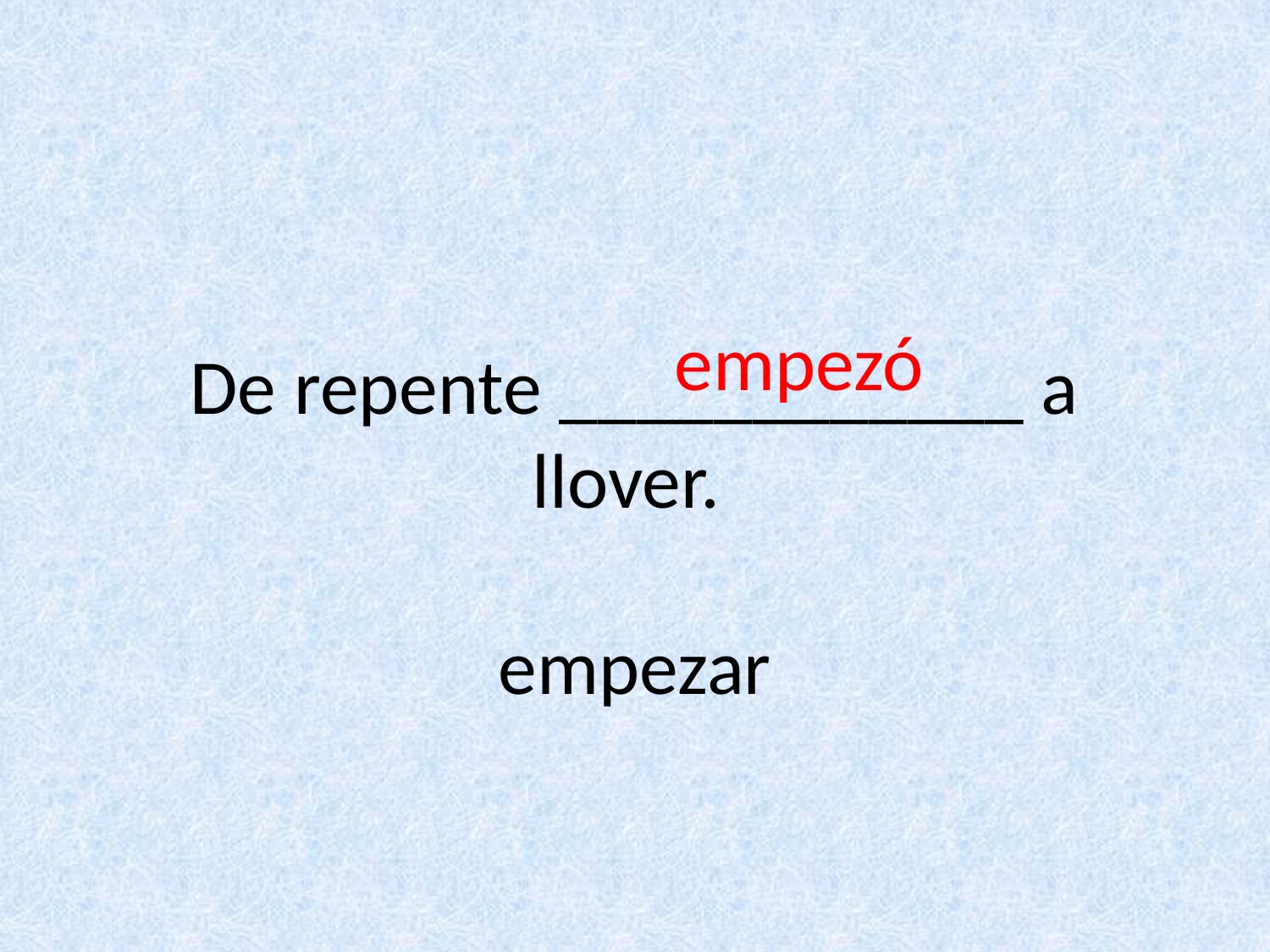

De repente ____________ a llover.
empezar
empezó